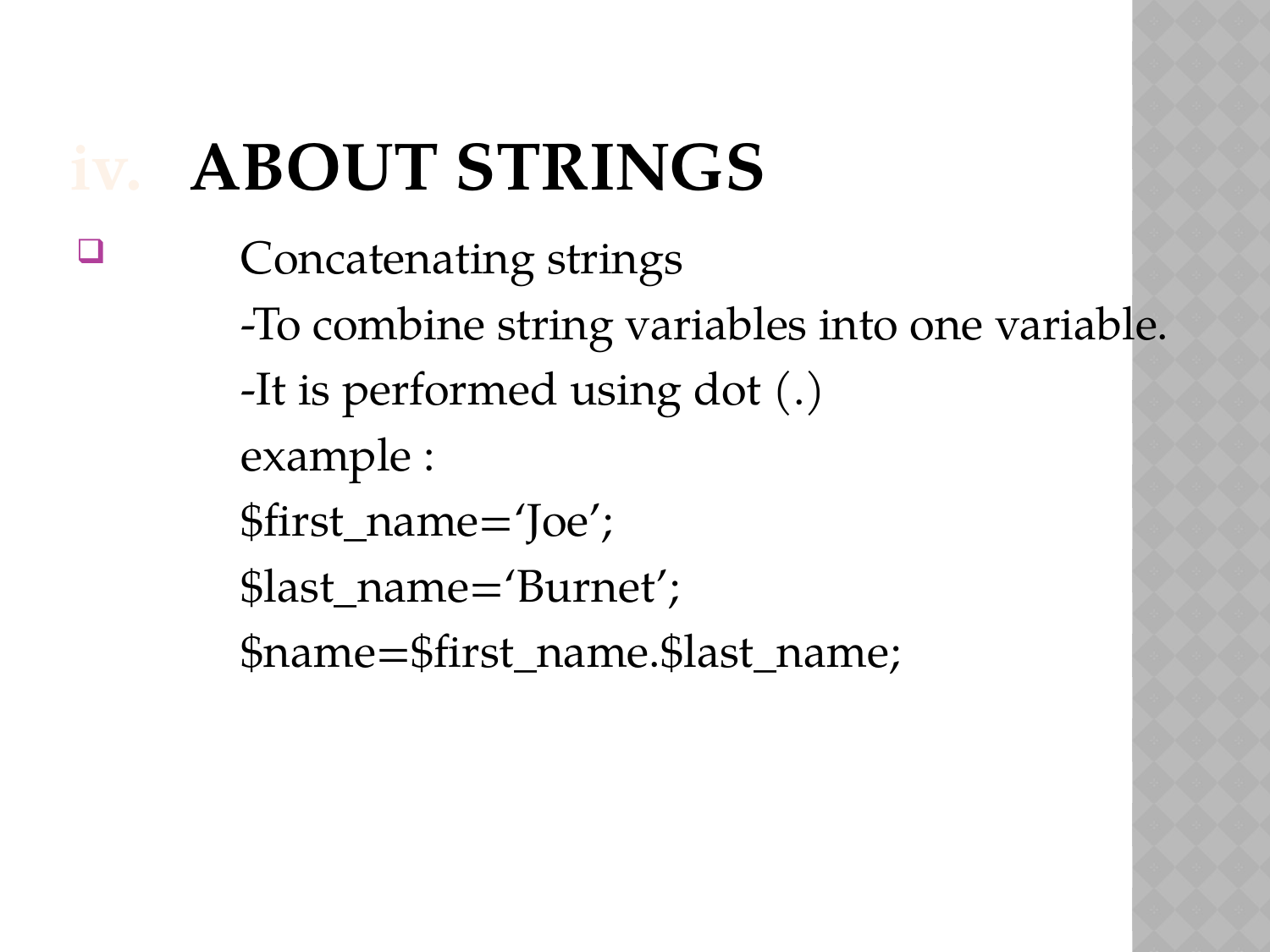

# About Strings
 	Concatenating strings
		-To combine string variables into one variable.
		-It is performed using dot (.)
		example :
		$first_name=‘Joe’;
		$last_name=‘Burnet’;
		$name=$first_name.$last_name;